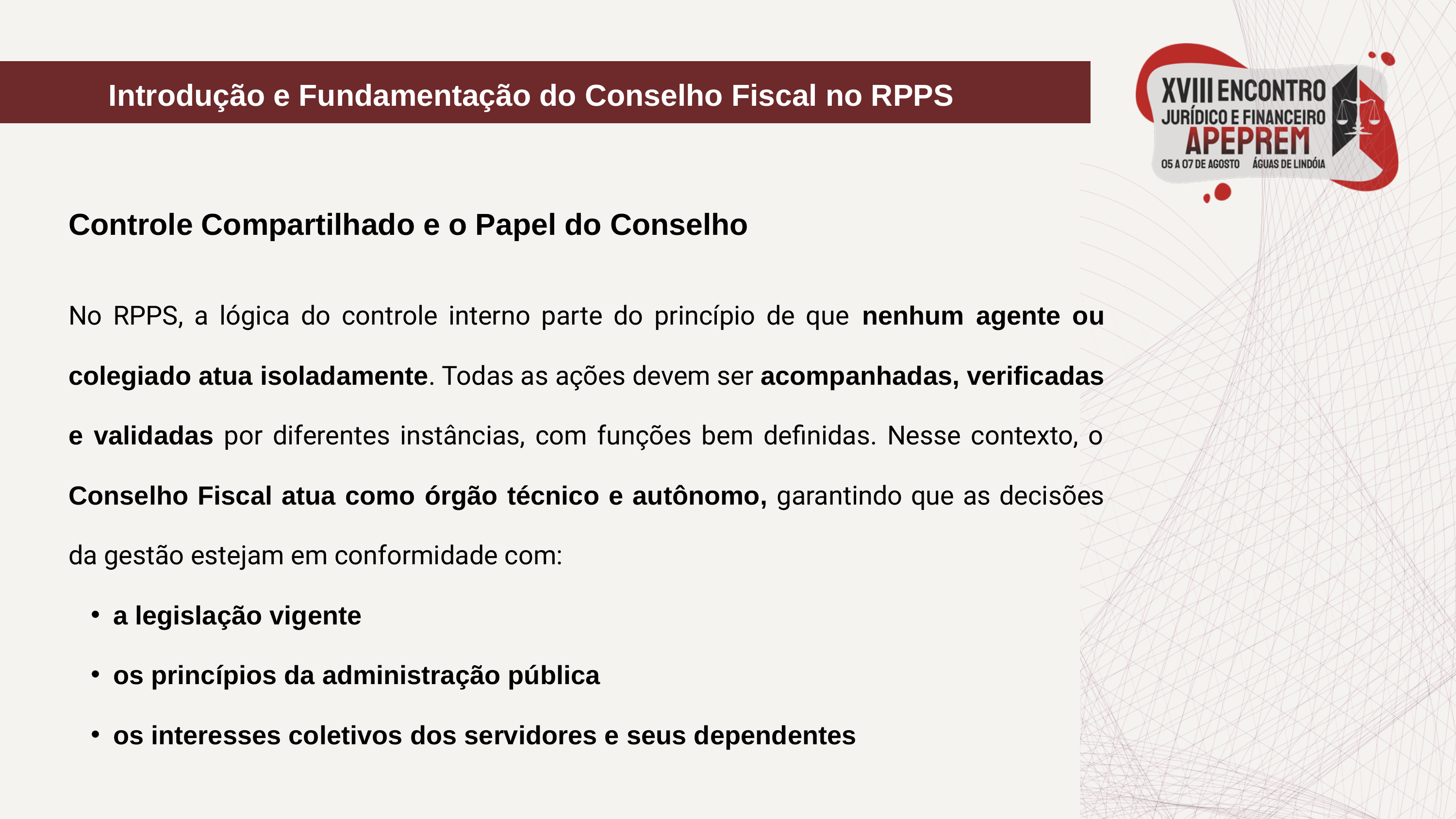

Introdução e Fundamentação do Conselho Fiscal no RPPS
Controle Compartilhado e o Papel do Conselho
No RPPS, a lógica do controle interno parte do princípio de que nenhum agente ou colegiado atua isoladamente. Todas as ações devem ser acompanhadas, verificadas e validadas por diferentes instâncias, com funções bem definidas. Nesse contexto, o Conselho Fiscal atua como órgão técnico e autônomo, garantindo que as decisões da gestão estejam em conformidade com:
a legislação vigente
os princípios da administração pública
os interesses coletivos dos servidores e seus dependentes